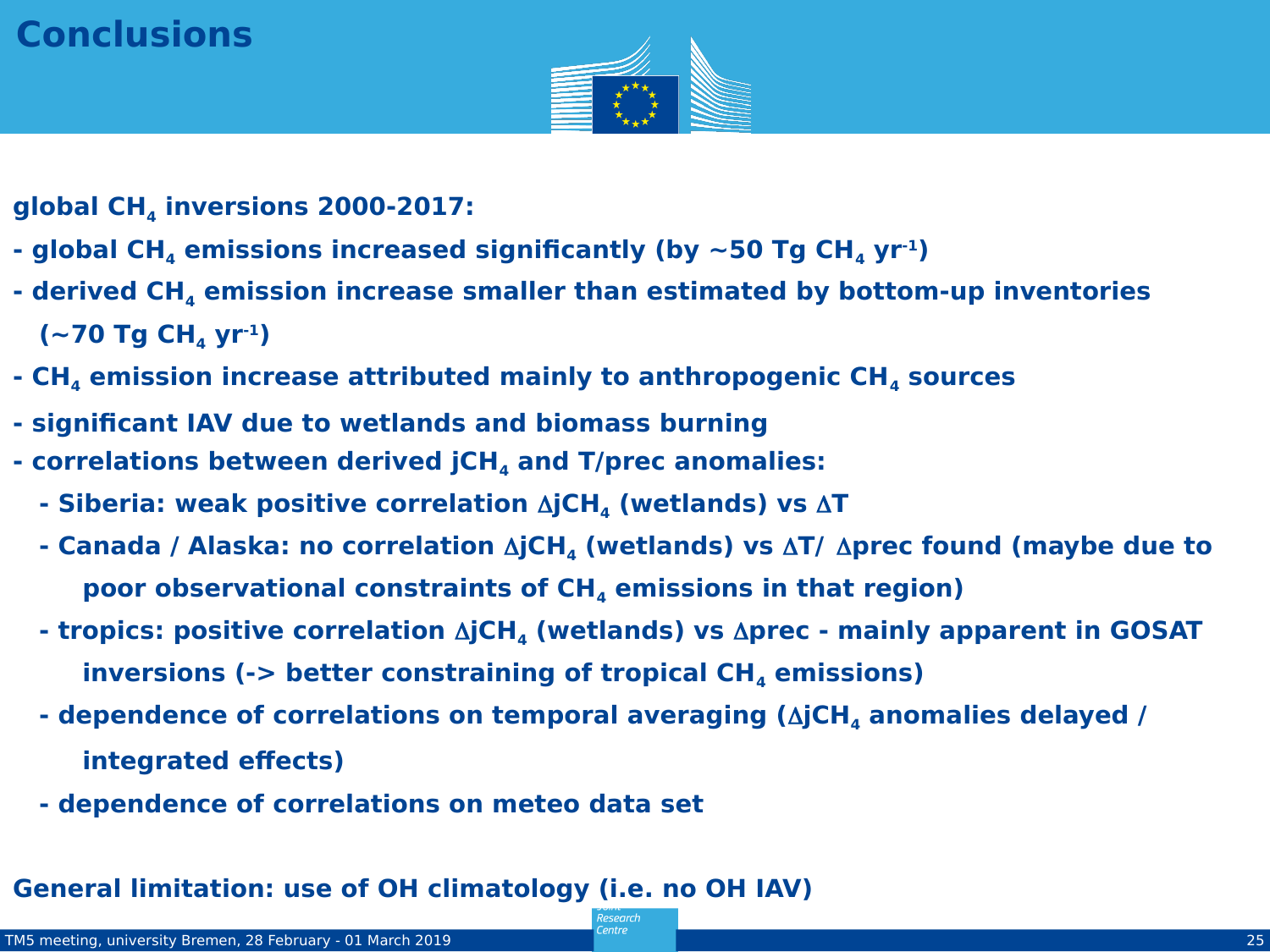

# Conclusions

global CH4 inversions 2000-2017:
- global CH4 emissions increased significantly (by ~50 Tg CH4 yr-1)
- derived CH4 emission increase smaller than estimated by bottom-up inventories
   (~70 Tg CH4 yr-1)
- CH4 emission increase attributed mainly to anthropogenic CH4 sources
- significant IAV due to wetlands and biomass burning
- correlations between derived jCH4 and T/prec anomalies:
   - Siberia: weak positive correlation ΔjCH4 (wetlands) vs ΔT
   - Canada / Alaska: no correlation ΔjCH4 (wetlands) vs ΔT/ Δprec found (maybe due to
        poor observational constraints of CH4 emissions in that region)
   - tropics: positive correlation ΔjCH4 (wetlands) vs Δprec - mainly apparent in GOSAT
        inversions (-> better constraining of tropical CH4 emissions)
   - dependence of correlations on temporal averaging (ΔjCH4 anomalies delayed /
        integrated effects)
   - dependence of correlations on meteo data set

General limitation: use of OH climatology (i.e. no OH IAV)
TM5 meeting, university Bremen, 28 February - 01 March 2019
25